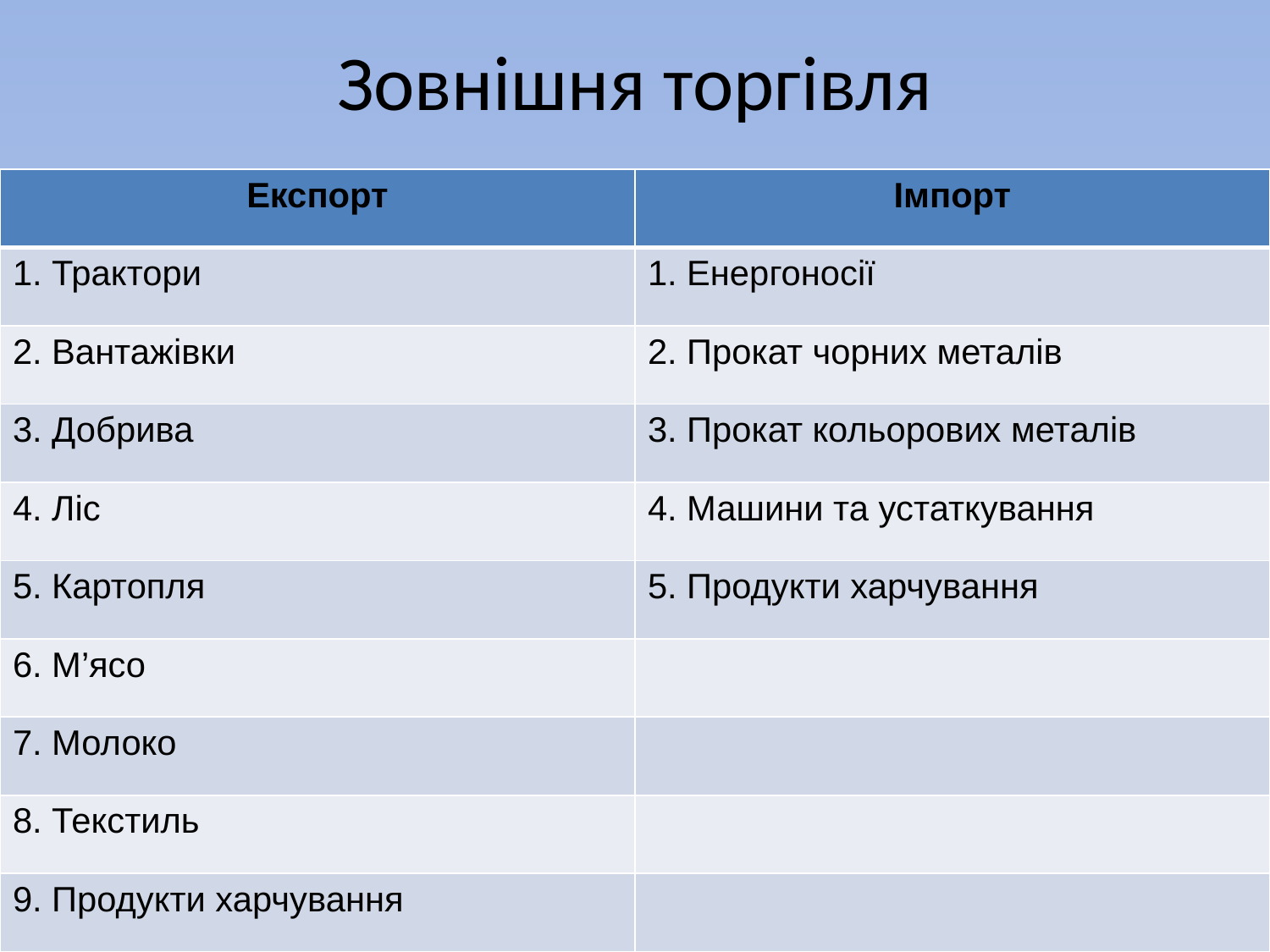

# Зовнішня торгівля
| Експорт | Імпорт |
| --- | --- |
| 1. Трактори | 1. Енергоносії |
| 2. Вантажівки | 2. Прокат чорних металів |
| 3. Добрива | 3. Прокат кольорових металів |
| 4. Ліс | 4. Машини та устаткування |
| 5. Картопля | 5. Продукти харчування |
| 6. М’ясо |  |
| 7. Молоко |  |
| 8. Текстиль |  |
| 9. Продукти харчування |  |